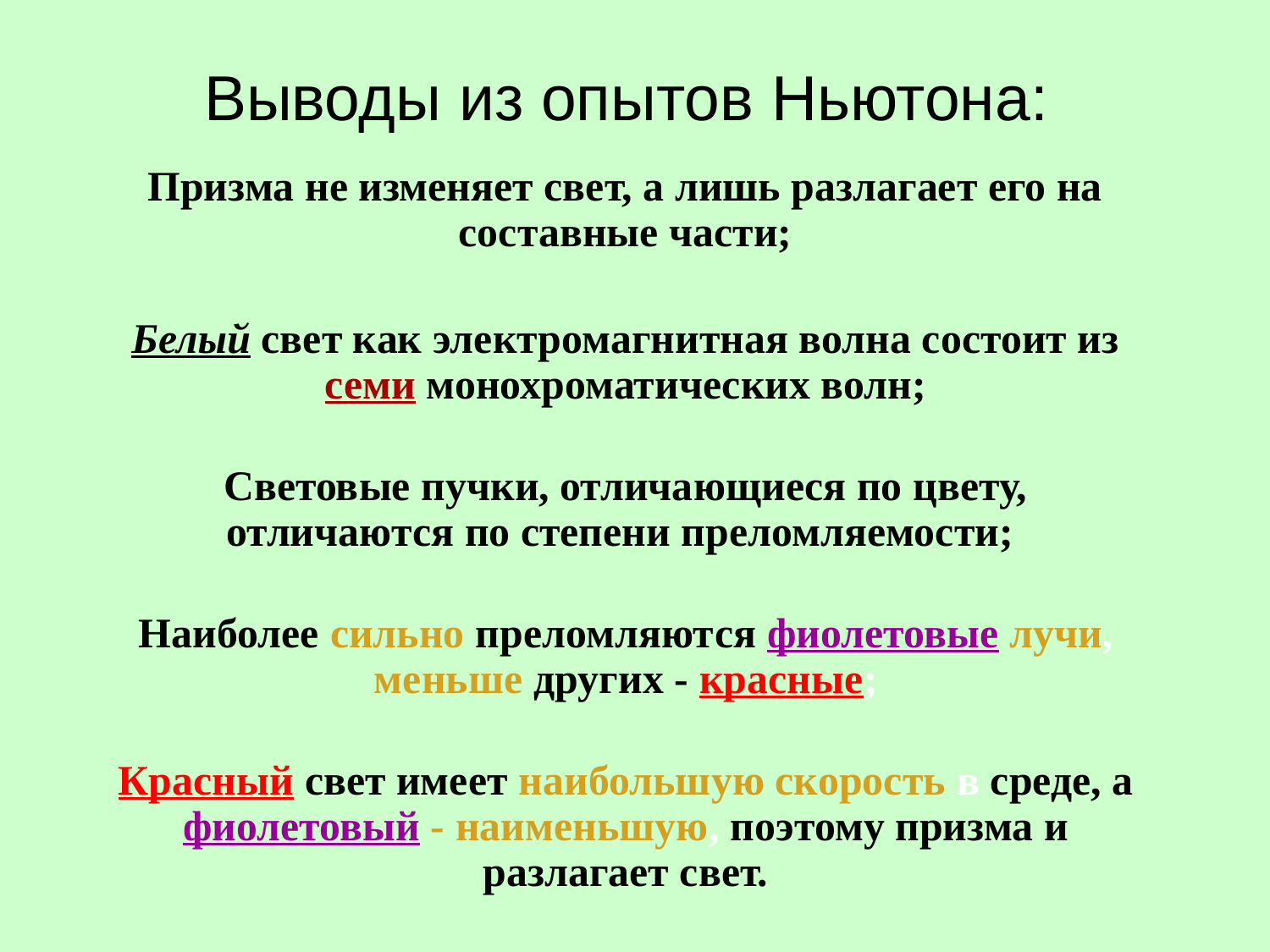

Выводы из опытов Ньютона:
Призма не изменяет свет, а лишь разлагает его на составные части;
Белый свет как электромагнитная волна состоит из семи монохроматических волн;
Световые пучки, отличающиеся по цвету, отличаются по степени преломляемости;
Наиболее сильно преломляются фиолетовые лучи, меньше других - красные;
Красный свет имеет наибольшую скорость в среде, а фиолетовый - наименьшую, поэтому призма и разлагает свет.